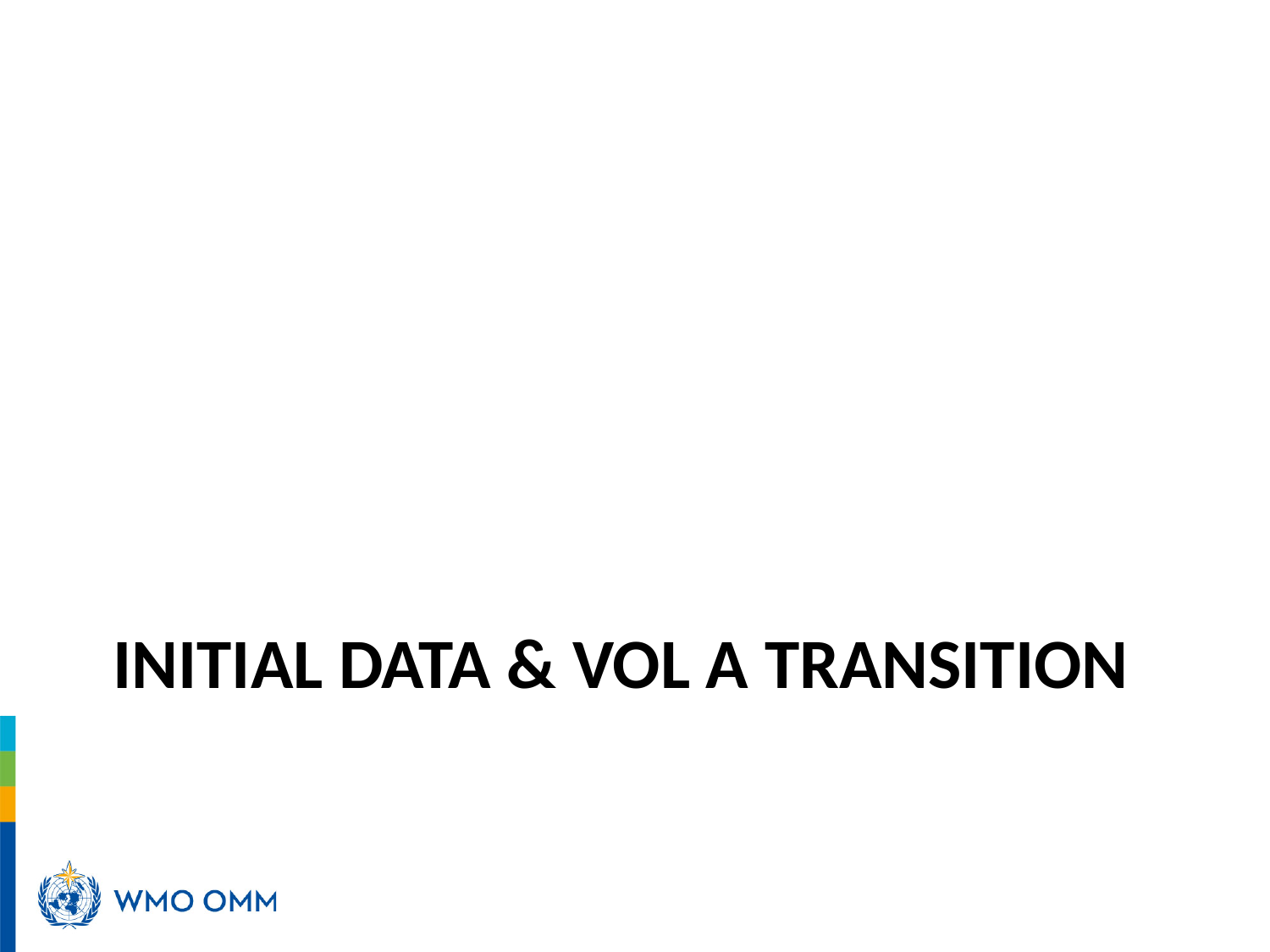

# INITIAL DATA & Vol A transition